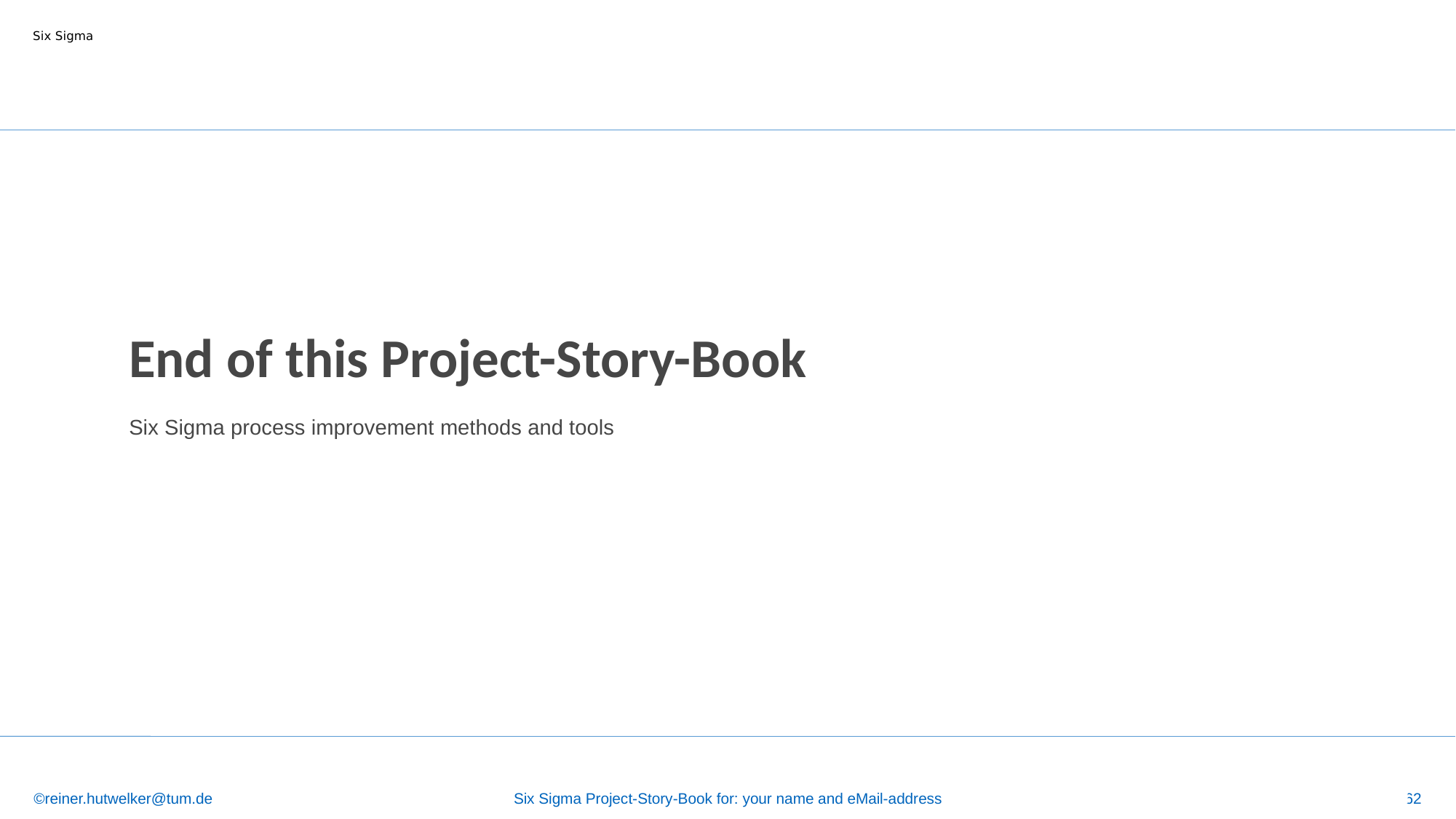

Six Sigma
End of this Project-Story-Book
Six Sigma process improvement methods and tools
ü